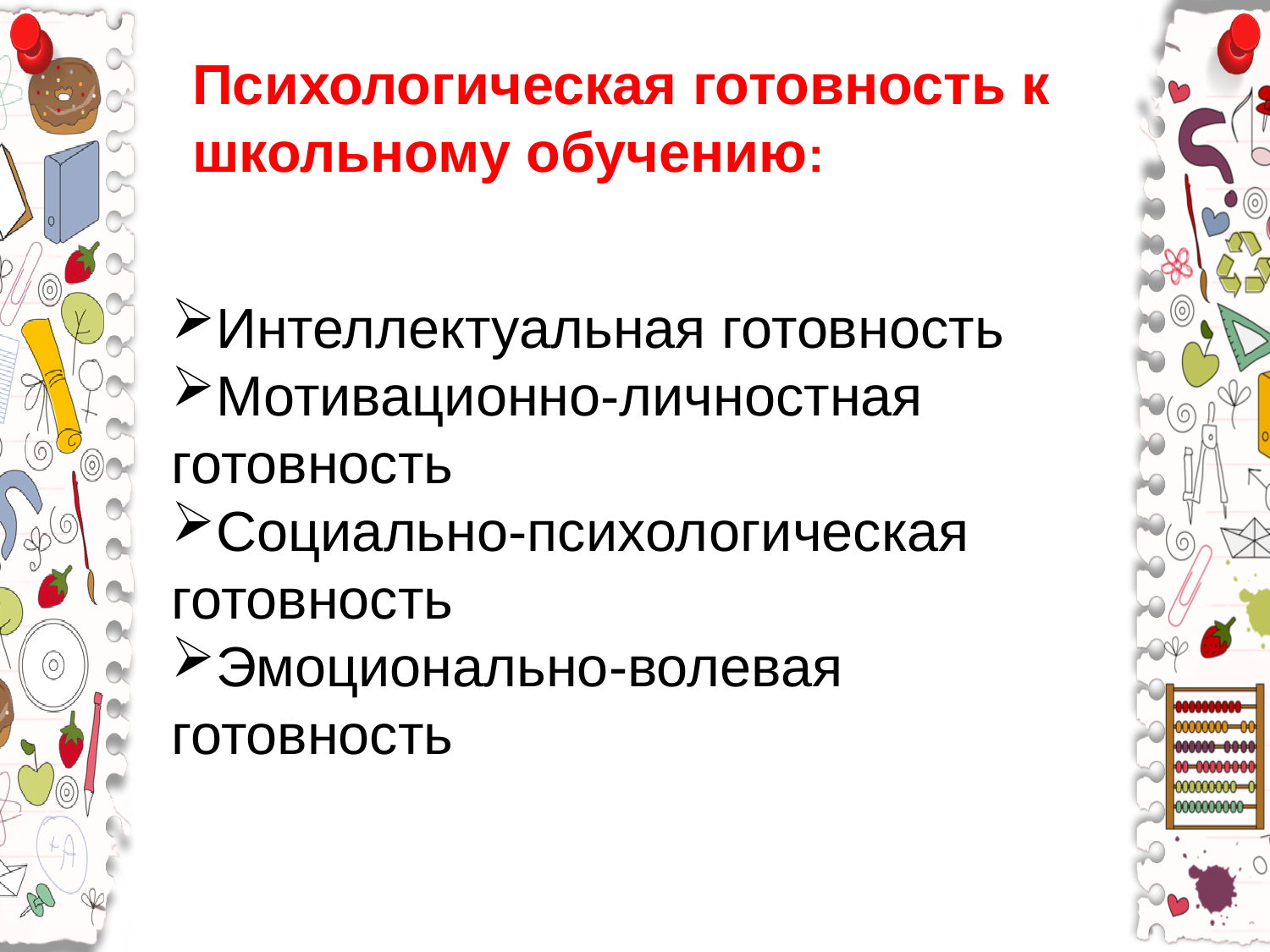

Психологическая готовность к школьному обучению:
Интеллектуальная готовность
Мотивационно-личностная готовность
Социально-психологическая готовность
Эмоционально-волевая готовность